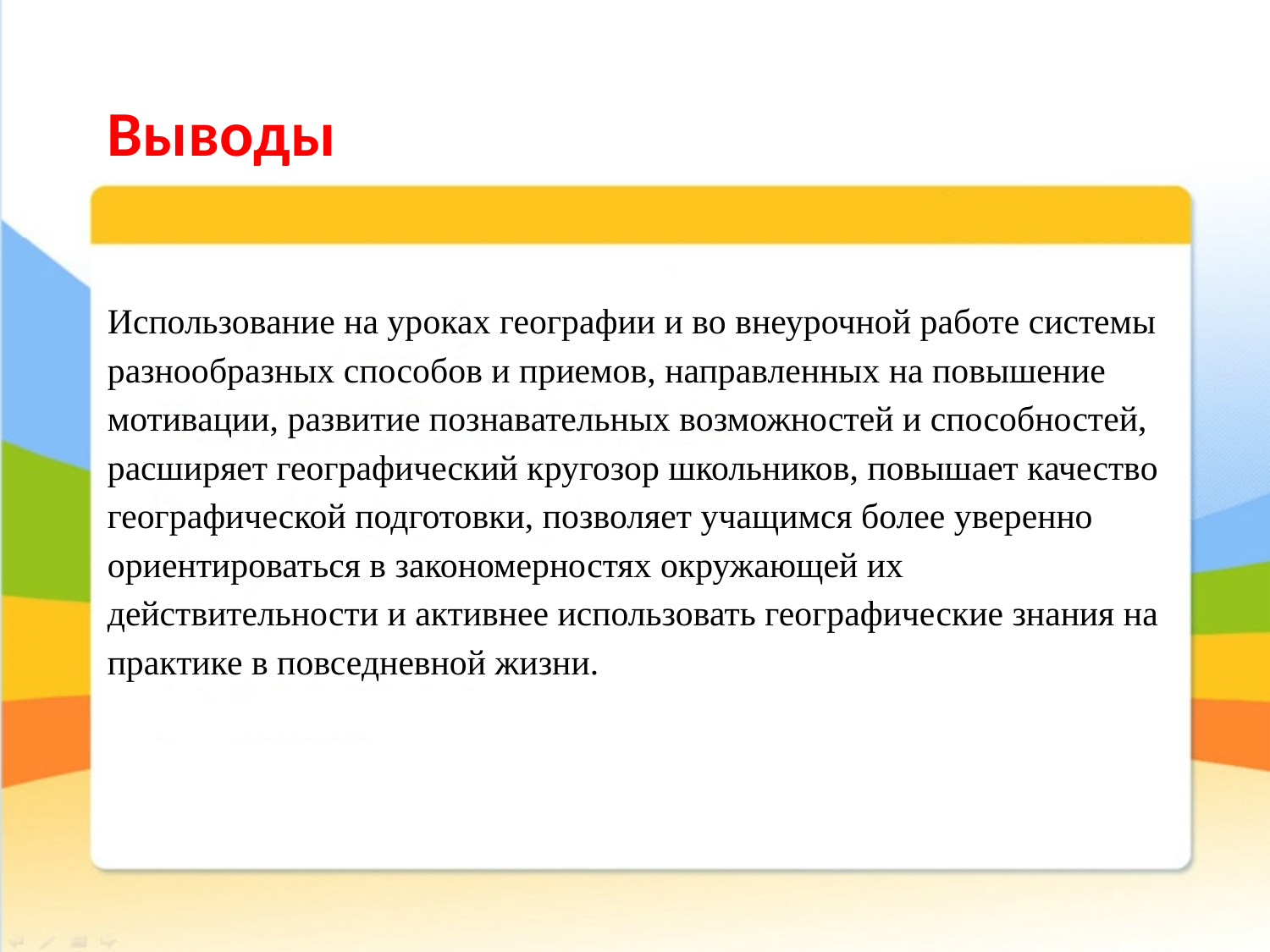

Выводы
Использование на уроках географии и во внеурочной работе системы разнообразных способов и приемов, направленных на повышение мотивации, развитие познавательных возможностей и способностей,   расширяет географический кругозор школьников, повышает качество  географической подготовки, позволяет учащимся более уверенно ориентироваться в закономерностях окружающей их действительности и активнее использовать географические знания на практике в повседневной жизни.